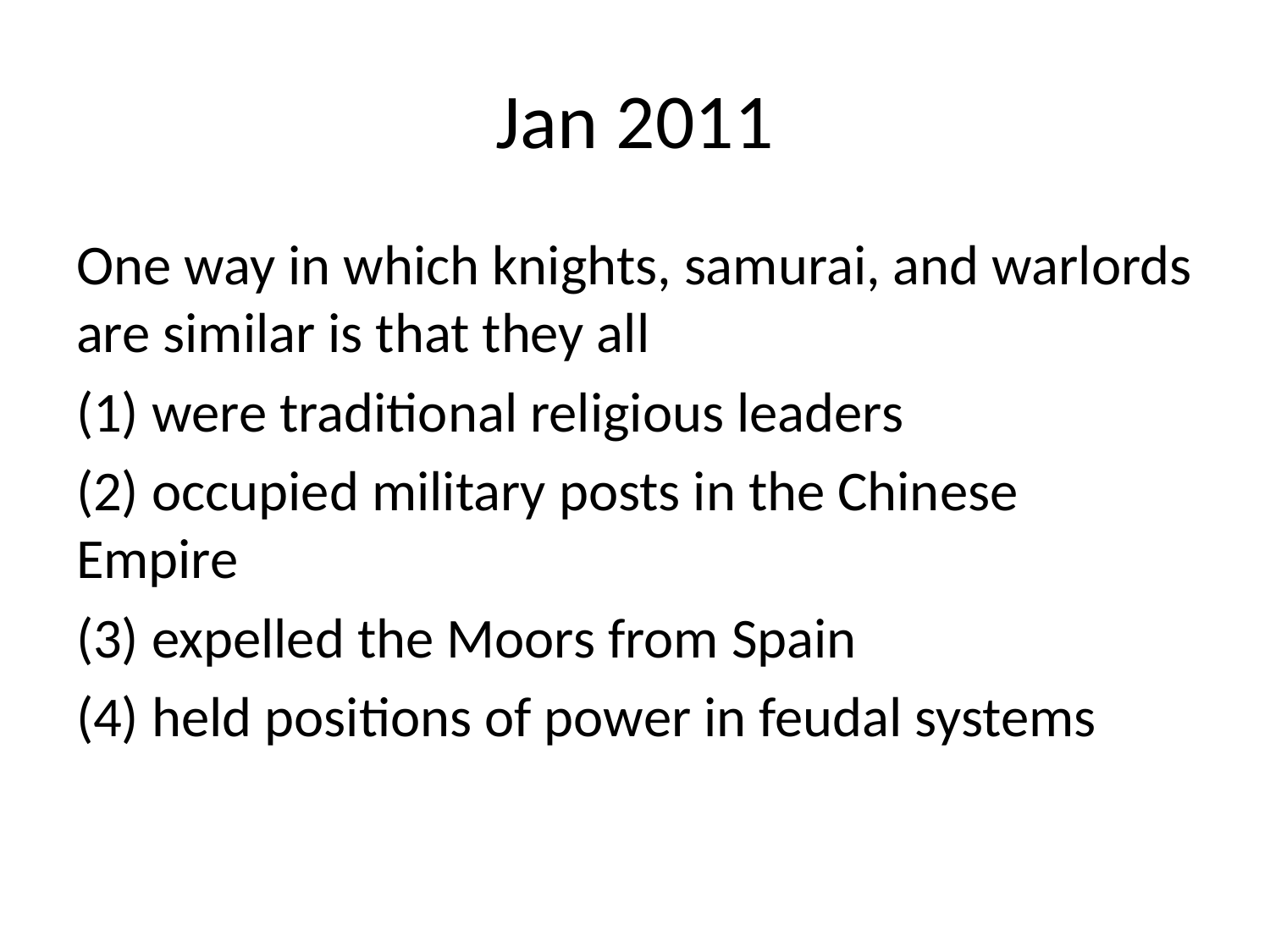

# Jan 2011
One way in which knights, samurai, and warlords are similar is that they all
(1) were traditional religious leaders
(2) occupied military posts in the Chinese Empire
(3) expelled the Moors from Spain
(4) held positions of power in feudal systems